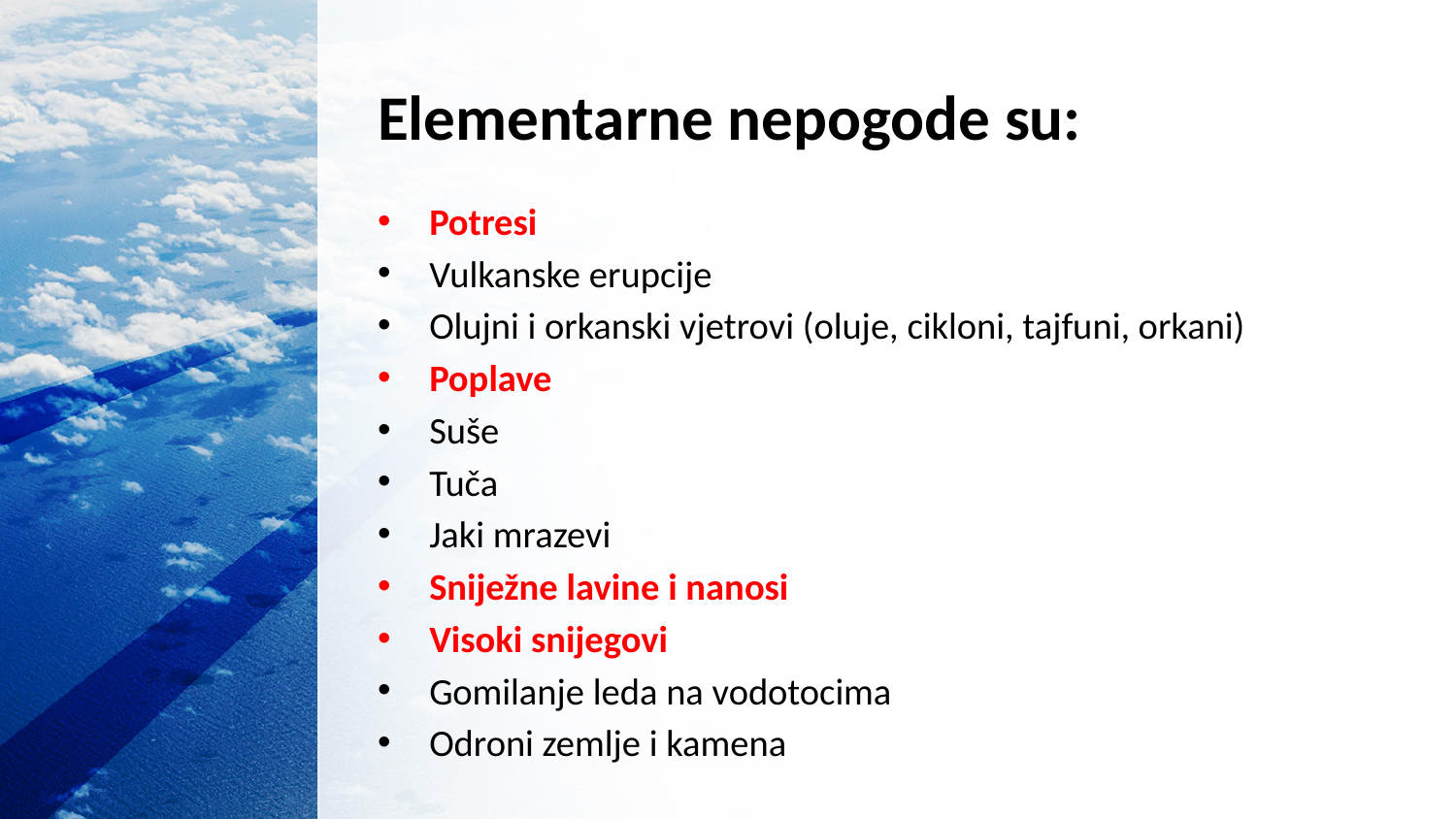

# Elementarne nepogode su:
Potresi
Vulkanske erupcije
Olujni i orkanski vjetrovi (oluje, cikloni, tajfuni, orkani)
Poplave
Suše
Tuča
Jaki mrazevi
Sniježne lavine i nanosi
Visoki snijegovi
Gomilanje leda na vodotocima
Odroni zemlje i kamena